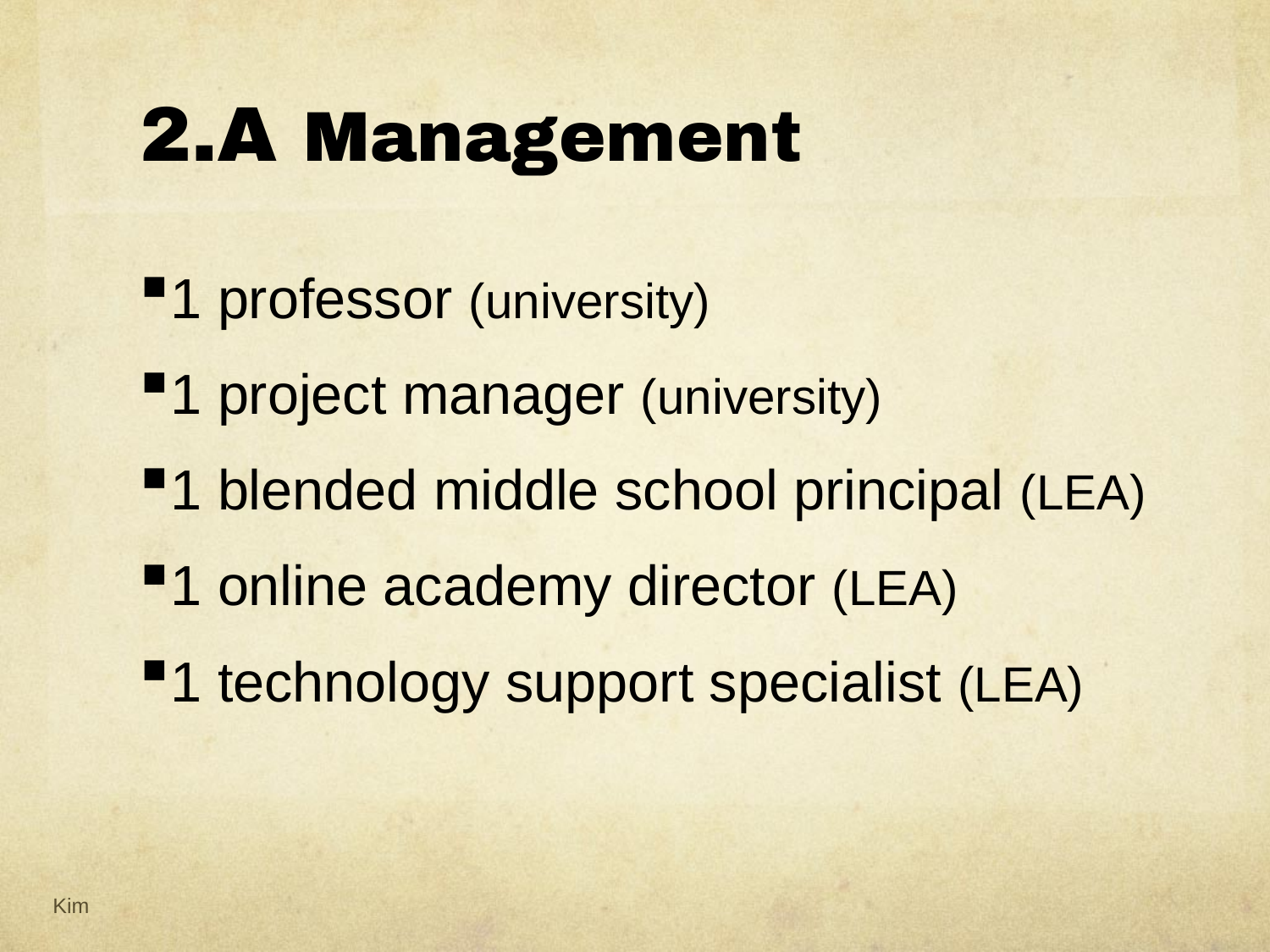

# 2.A Management
1 professor (university)
1 project manager (university)
1 blended middle school principal (LEA)
1 online academy director (LEA)
1 technology support specialist (LEA)
Kim